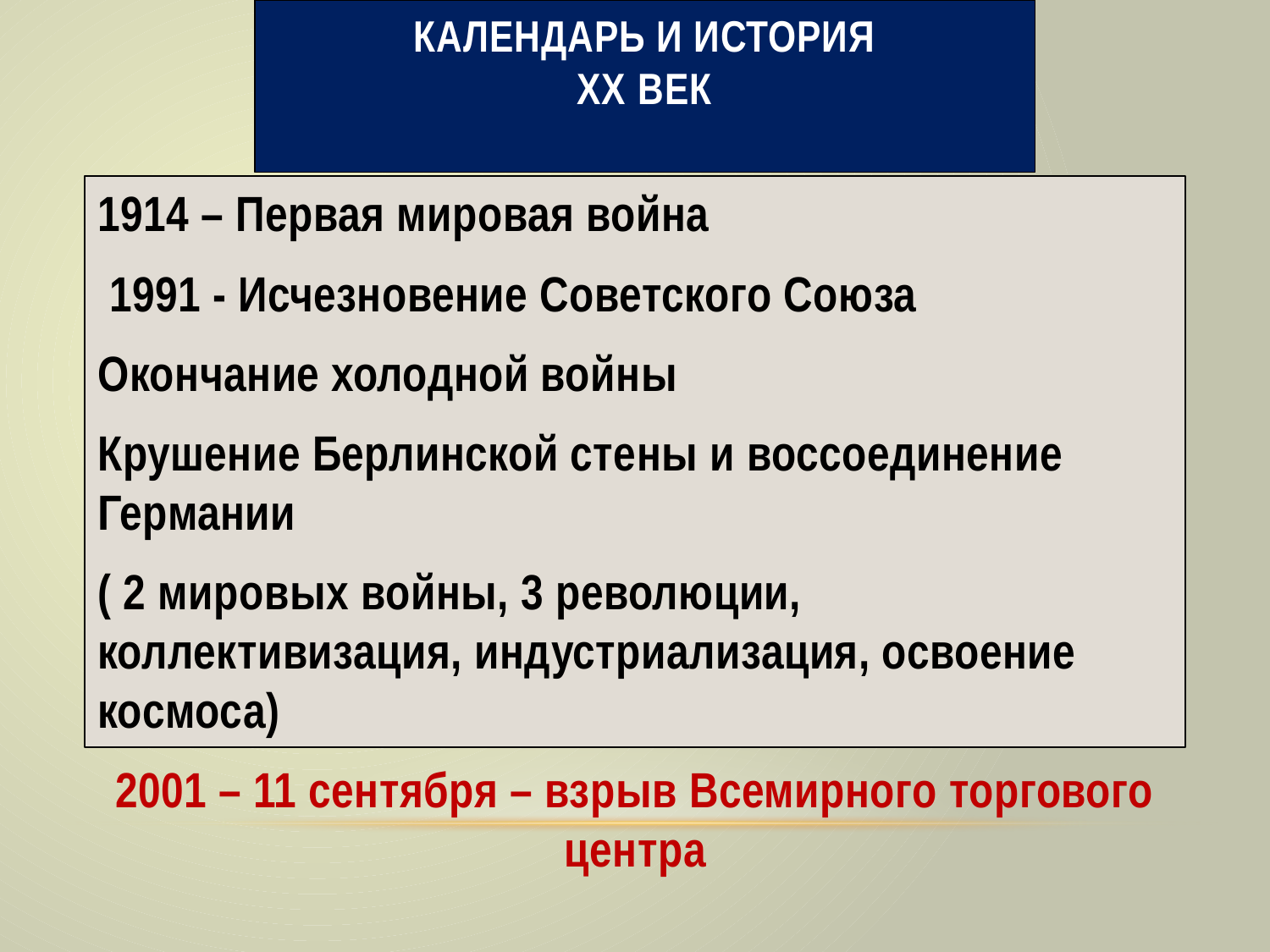

# Календарь и история XX век
1914 – Первая мировая война
 1991 - Исчезновение Советского Союза
Окончание холодной войны
Крушение Берлинской стены и воссоединение Германии
( 2 мировых войны, 3 революции, коллективизация, индустриализация, освоение космоса)
2001 – 11 сентября – взрыв Всемирного торгового центра